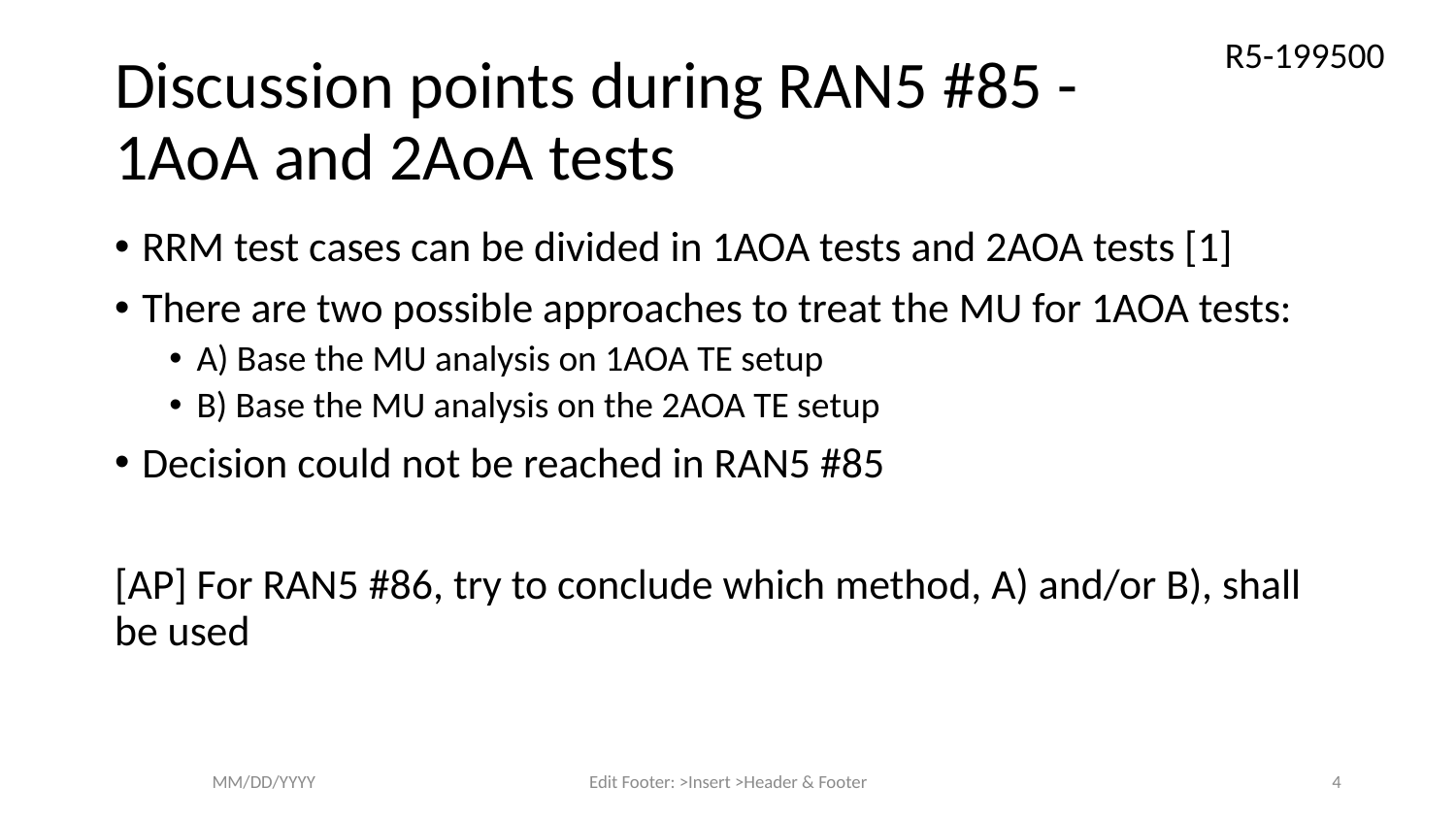

R5-199500
# Discussion points during RAN5 #85 - 1AoA and 2AoA tests
RRM test cases can be divided in 1AOA tests and 2AOA tests [1]
There are two possible approaches to treat the MU for 1AOA tests:
A) Base the MU analysis on 1AOA TE setup
B) Base the MU analysis on the 2AOA TE setup
Decision could not be reached in RAN5 #85

[AP] For RAN5 #86, try to conclude which method, A) and/or B), shall be used

MM/DD/YYYY
Edit Footer: >Insert >Header & Footer
4